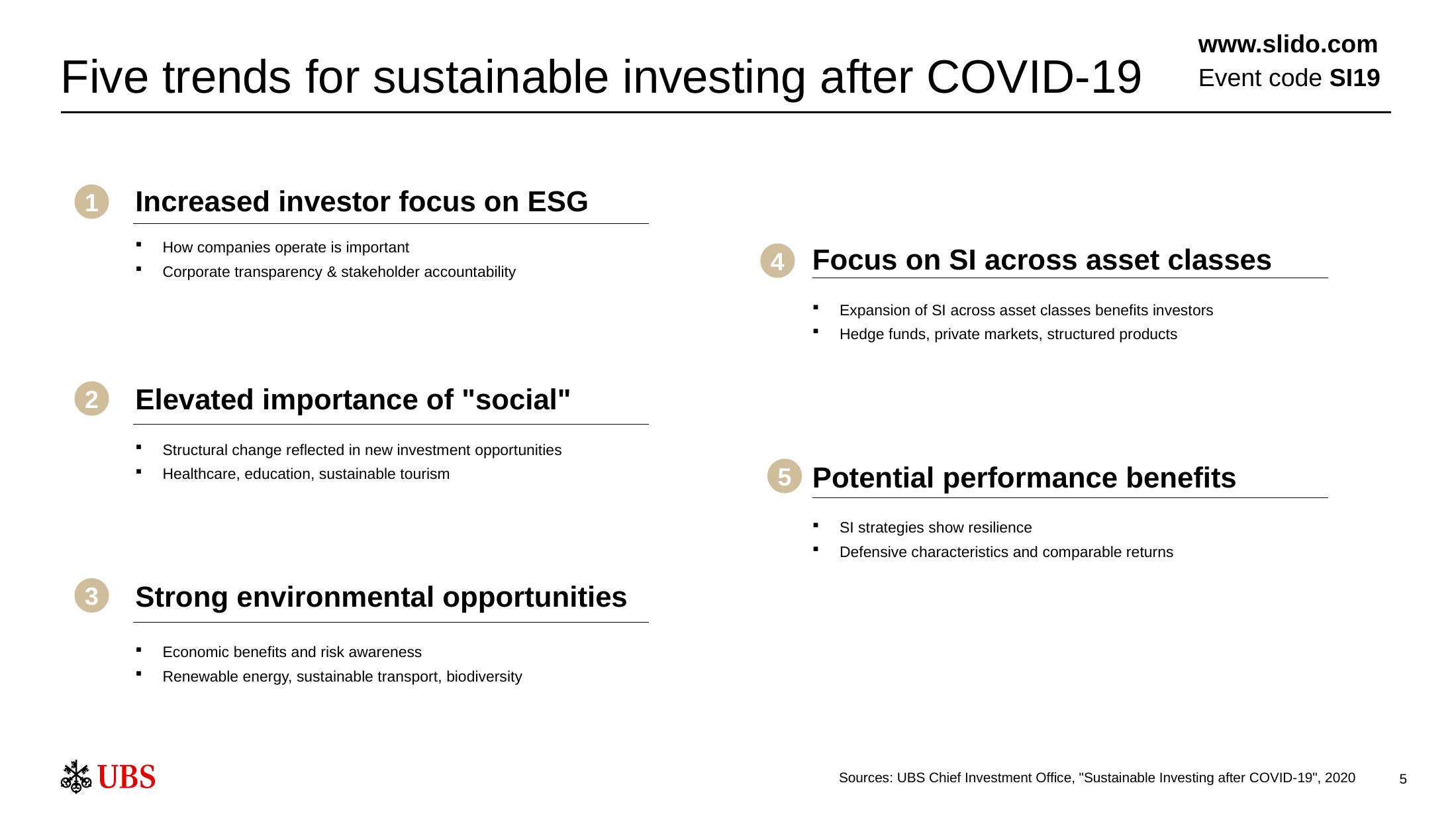

# Five trends for sustainable investing after COVID-19

www.slido.com
Event code SI19

Increased investor focus on ESG
1
How companies operate is important
Corporate transparency & stakeholder accountability

Focus on SI across asset classes
4
Expansion of SI across asset classes benefits investors
Hedge funds, private markets, structured products
Elevated importance of "social"
2
Structural change reflected in new investment opportunities
Healthcare, education, sustainable tourism

Potential performance benefits
5
SI strategies show resilience
Defensive characteristics and comparable returns
3
Strong environmental opportunities
Economic benefits and risk awareness
Renewable energy, sustainable transport, biodiversity
Sources: UBS Chief Investment Office, "Sustainable Investing after COVID-19", 2020